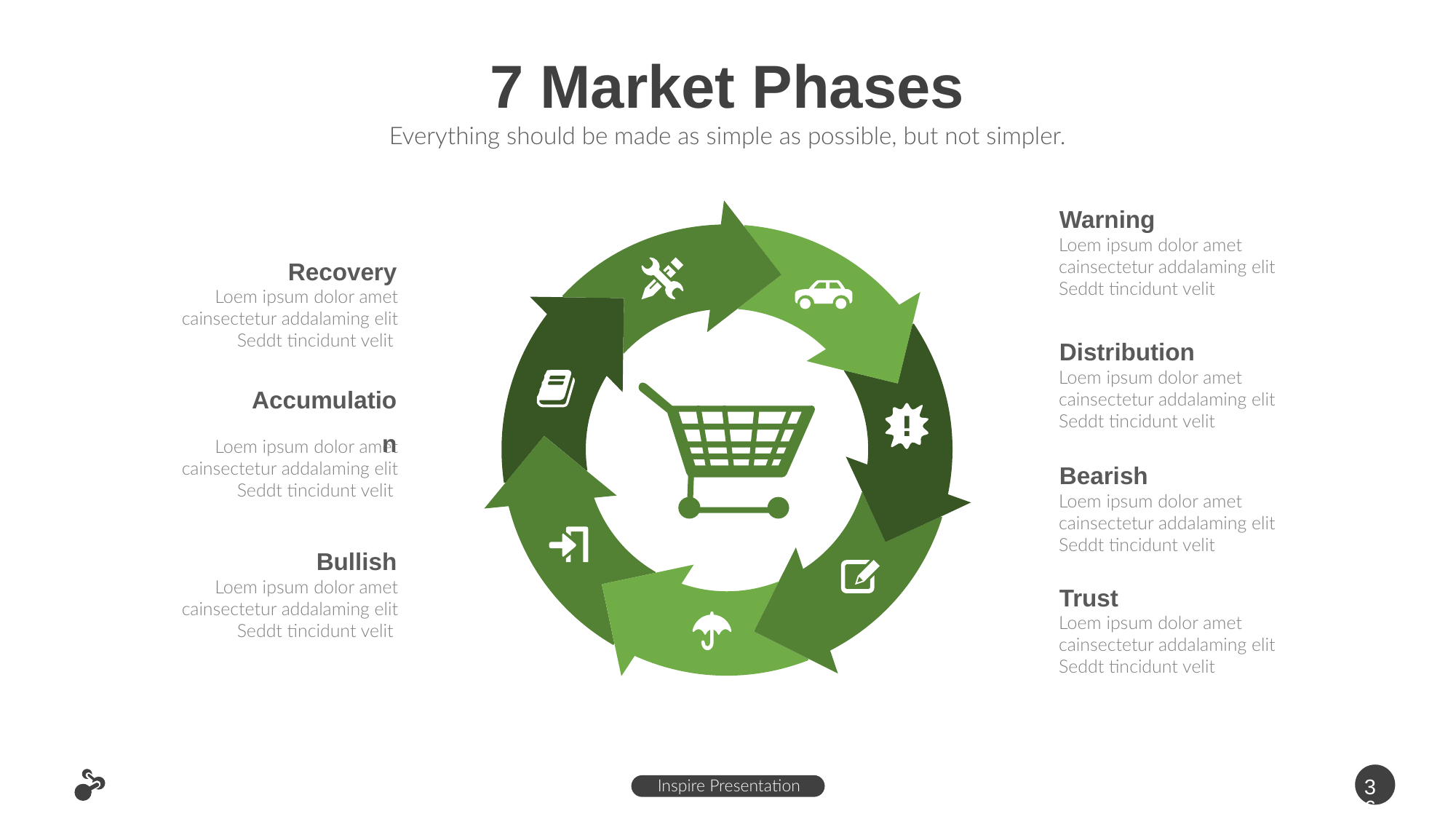

7 Market Phases
Everything should be made as simple as possible, but not simpler.
Warning
Loem ipsum dolor amet cainsectetur addalaming elit Seddt tincidunt velit

Recovery
Loem ipsum dolor amet cainsectetur addalaming elit Seddt tincidunt velit
Distribution
Loem ipsum dolor amet cainsectetur addalaming elit Seddt tincidunt velit

Accumulation
Loem ipsum dolor amet cainsectetur addalaming elit Seddt tincidunt velit
Bearish
Loem ipsum dolor amet cainsectetur addalaming elit Seddt tincidunt velit
Bullish
Loem ipsum dolor amet cainsectetur addalaming elit Seddt tincidunt velit
Trust
Loem ipsum dolor amet cainsectetur addalaming elit Seddt tincidunt velit

36

Inspire Presentation